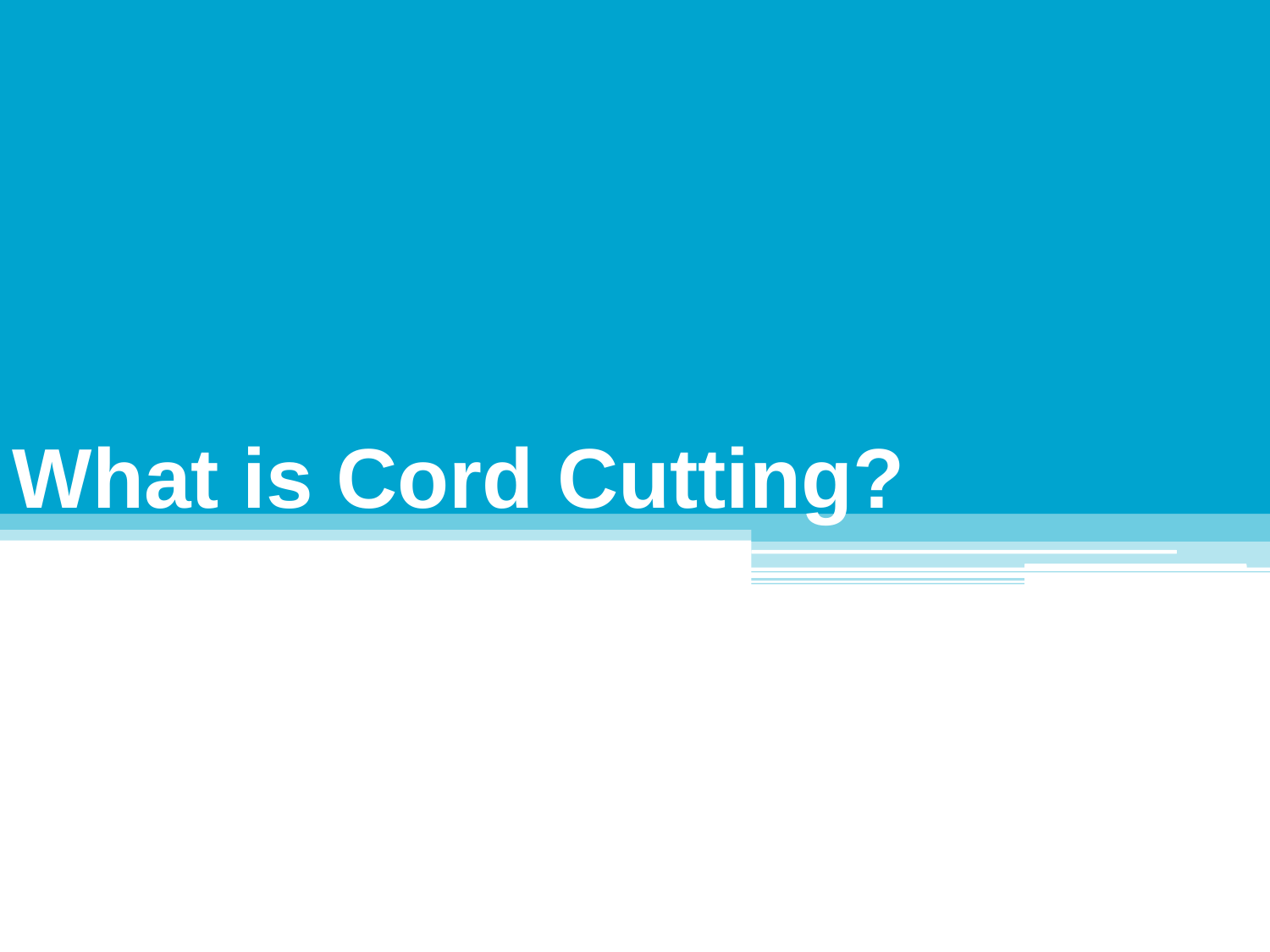

# Searching through ads
What is Cord Cutting?